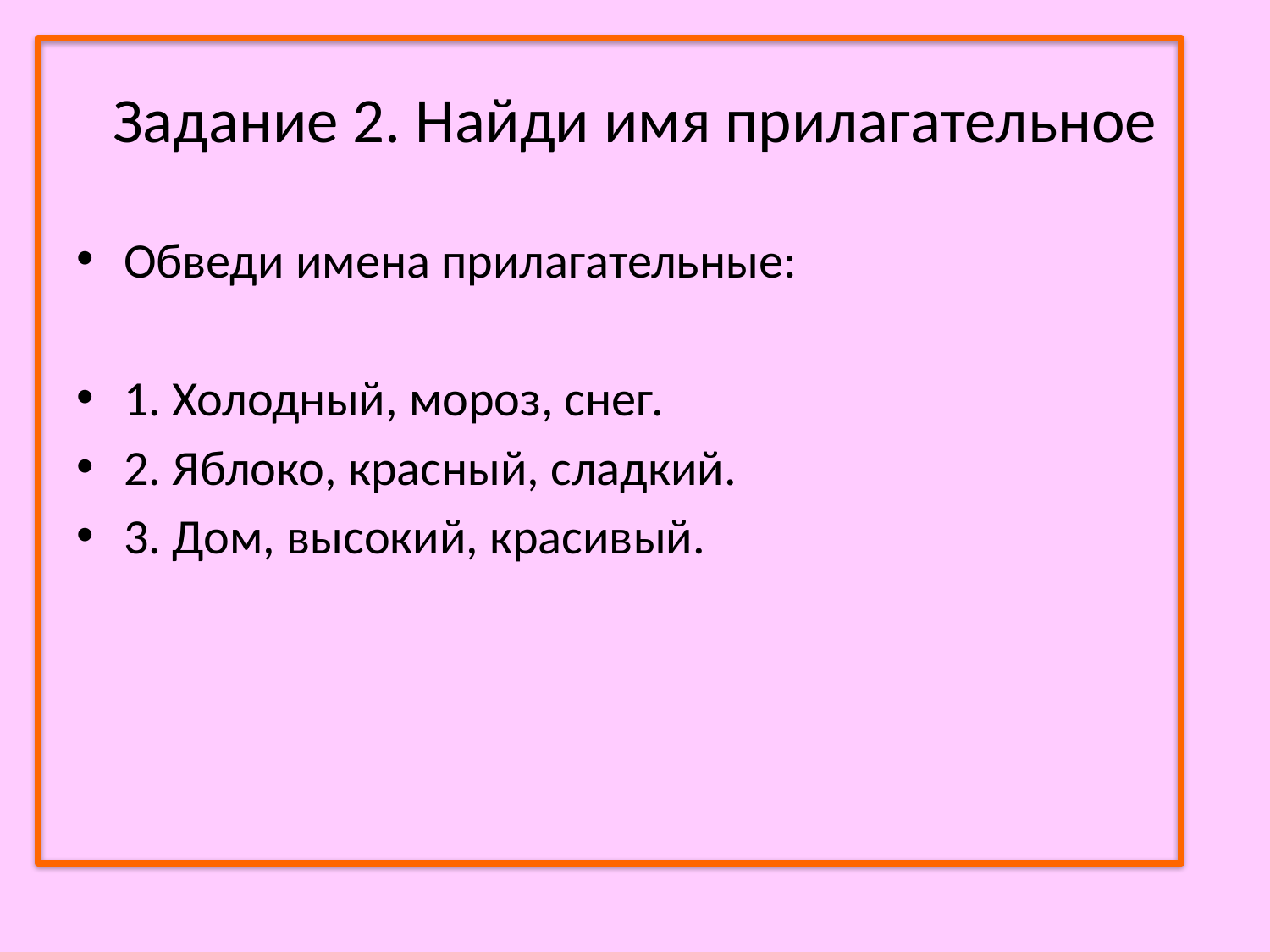

# Задание 2. Найди имя прилагательное
Обведи имена прилагательные:

1. Холодный, мороз, снег.
2. Яблоко, красный, сладкий.
3. Дом, высокий, красивый.